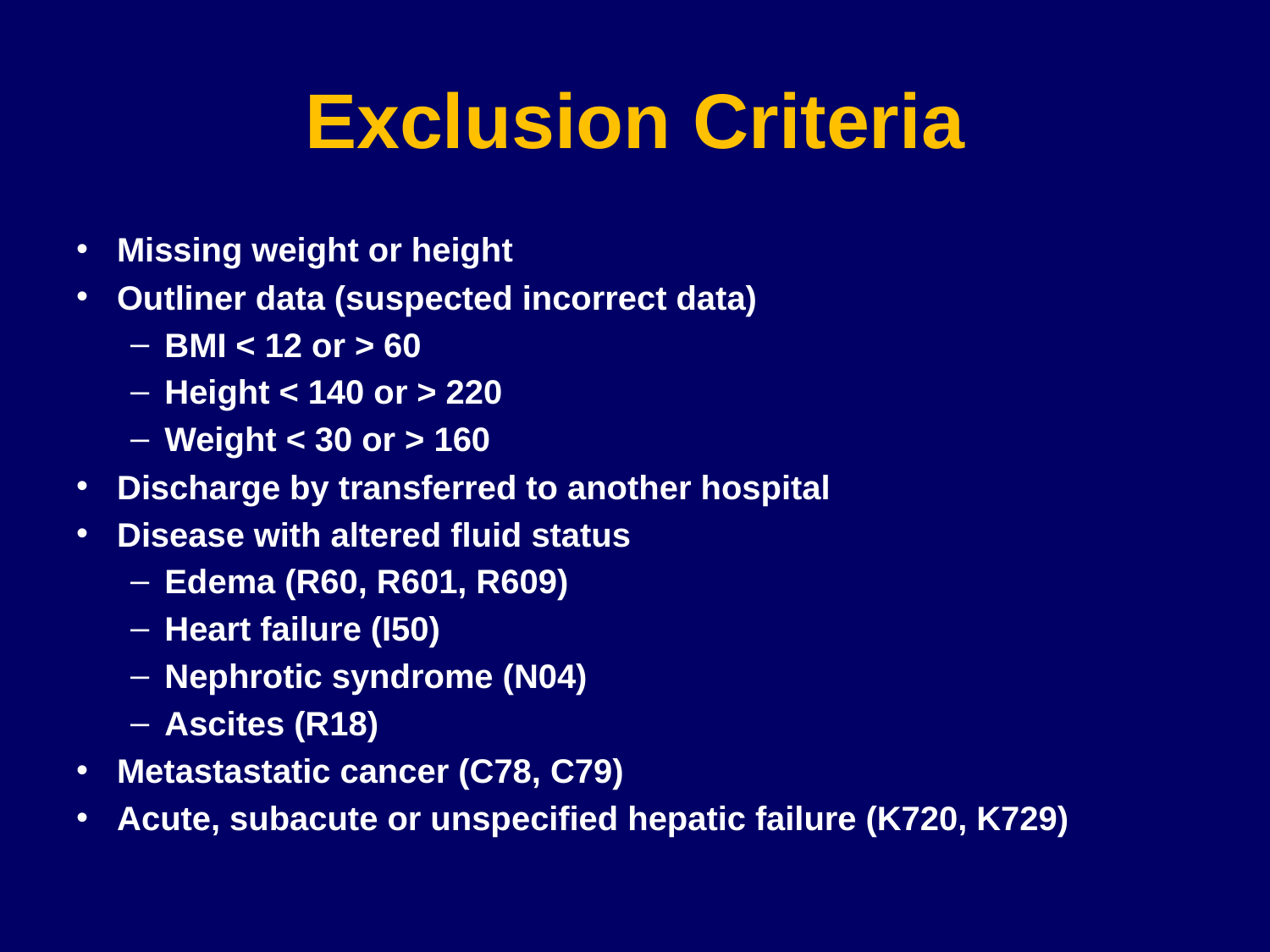

# Exclusion Criteria
Missing weight or height
Outliner data (suspected incorrect data)
BMI < 12 or > 60
Height < 140 or > 220
Weight < 30 or > 160
Discharge by transferred to another hospital
Disease with altered fluid status
Edema (R60, R601, R609)
Heart failure (I50)
Nephrotic syndrome (N04)
Ascites (R18)
Metastastatic cancer (C78, C79)
Acute, subacute or unspecified hepatic failure (K720, K729)